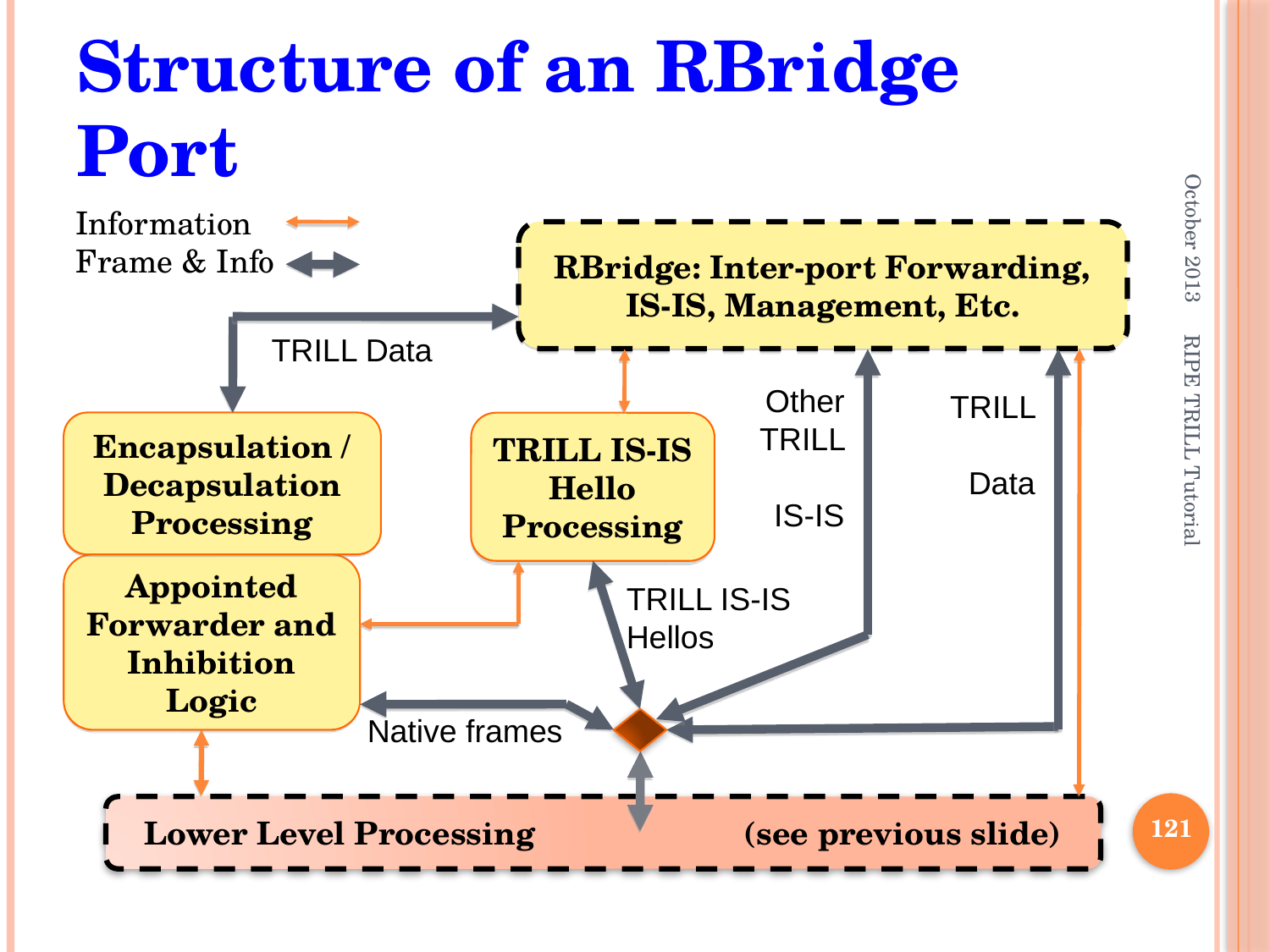

# Structure of an RBridge Port
October 2013
Information
Frame & Info
RBridge: Inter-port Forwarding, IS-IS, Management, Etc.
TRILL Data
Other TRILL
IS-IS
TRILL
Data
Encapsulation / Decapsulation Processing
TRILL IS-IS Hello Processing
RIPE TRILL Tutorial
Appointed Forwarder and Inhibition Logic
TRILL IS-IS
Hellos
Native frames

121
Lower Level Processing                       (see previous slide)